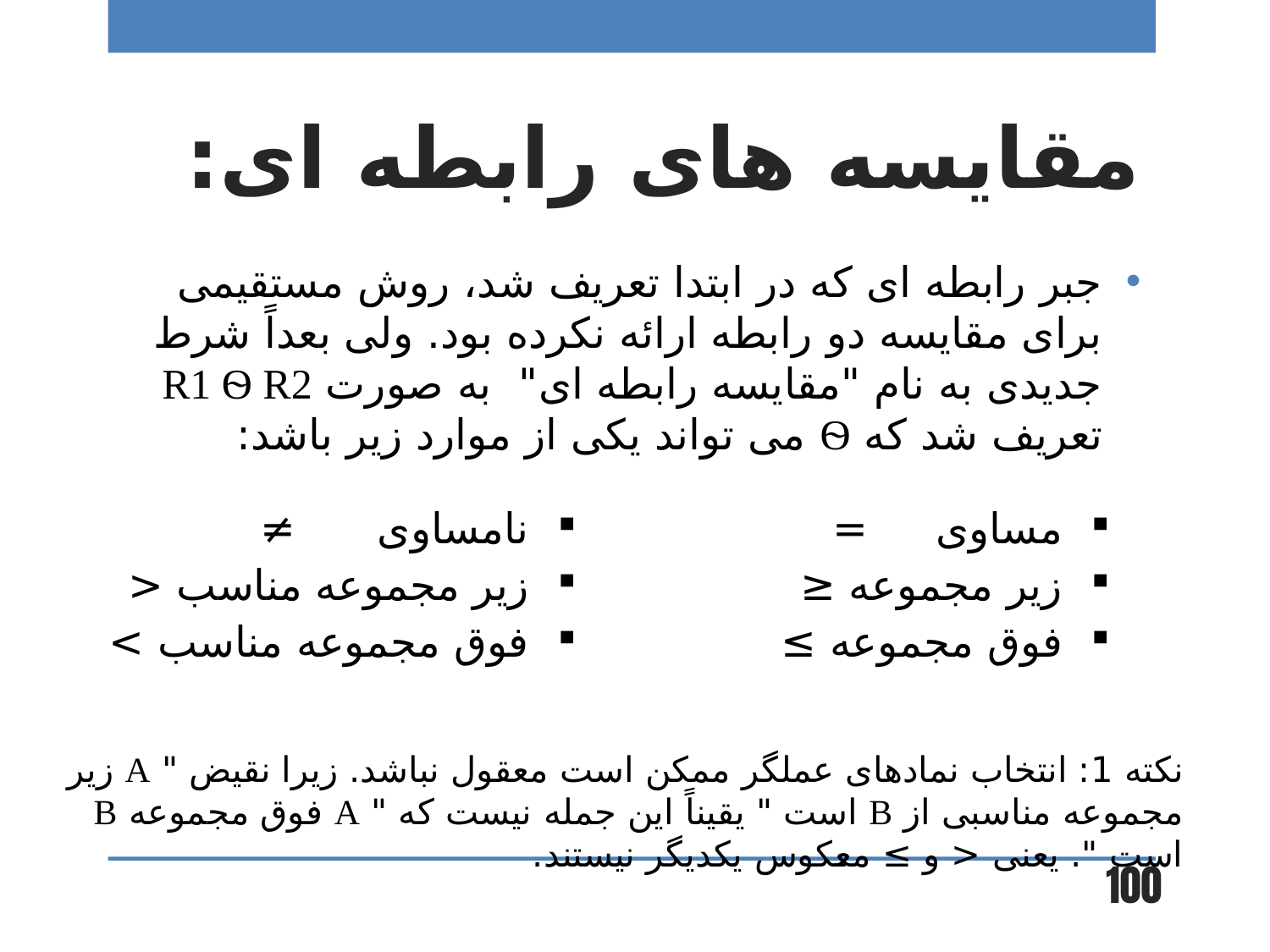

# مقایسه های رابطه ای:
جبر رابطه ای که در ابتدا تعریف شد، روش مستقیمی برای مقایسه دو رابطه ارائه نکرده بود. ولی بعداً شرط جدیدی به نام "مقایسه رابطه ای"  به صورت R1 Ѳ R2 تعریف شد که Ѳ می تواند یکی از موارد زیر باشد:

| نامساوی ≠ | مساوی = |
| --- | --- |
| زیر مجموعه مناسب < | زیر مجموعه ≤ |
| فوق مجموعه مناسب > | فوق مجموعه ≥ |
نکته 1: انتخاب نمادهای عملگر ممکن است معقول نباشد. زیرا نقیض " A زیر مجموعه مناسبی از B است " یقیناً این جمله نیست که " A فوق مجموعه B است ". یعنی < و ≥ معکوس یکدیگر نیستند.
100